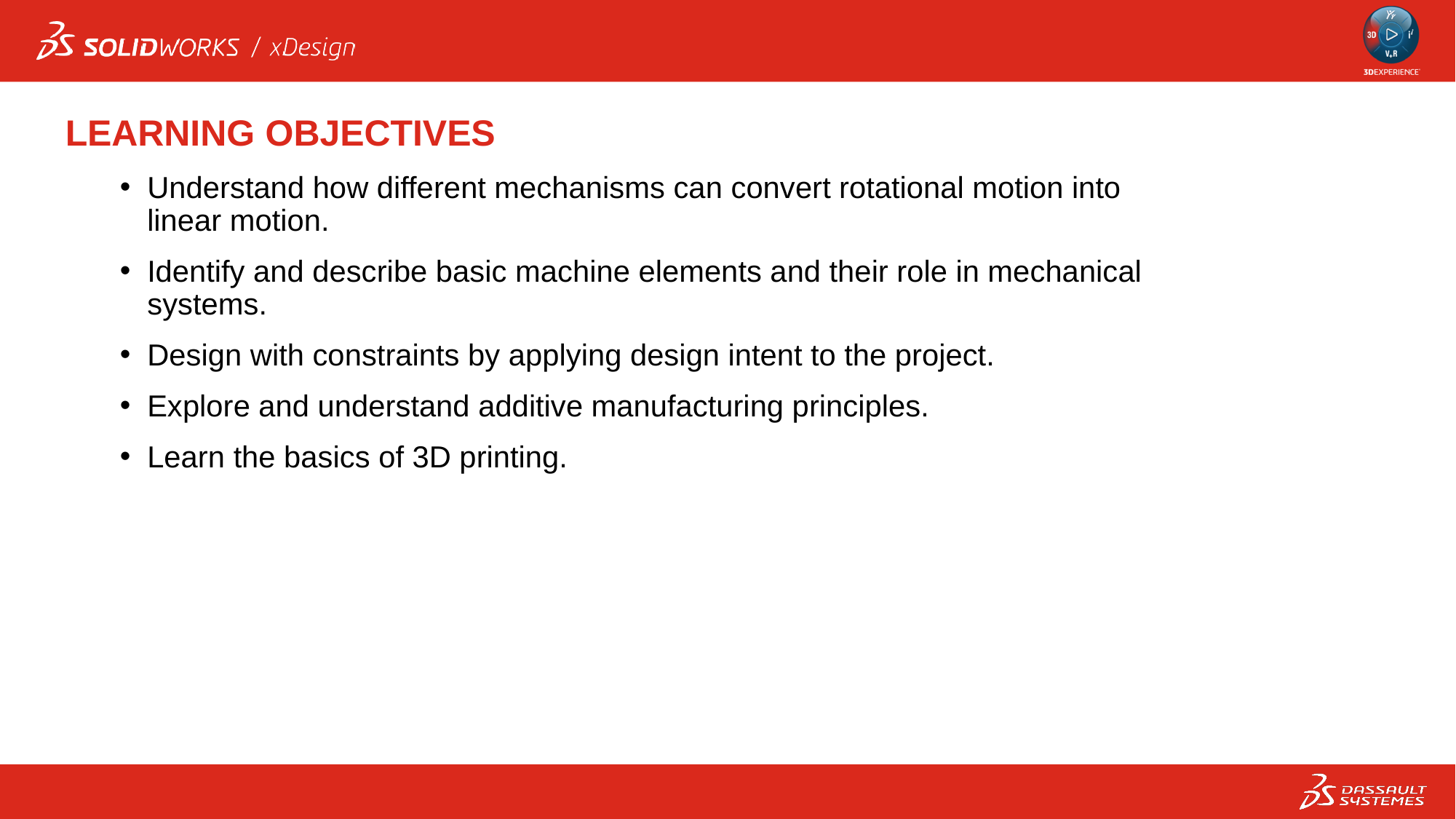

LEARNING OBJECTIVES
Understand how different mechanisms can convert rotational motion into linear motion.
Identify and describe basic machine elements and their role in mechanical systems.
Design with constraints by applying design intent to the project.
Explore and understand additive manufacturing principles.
Learn the basics of 3D printing.